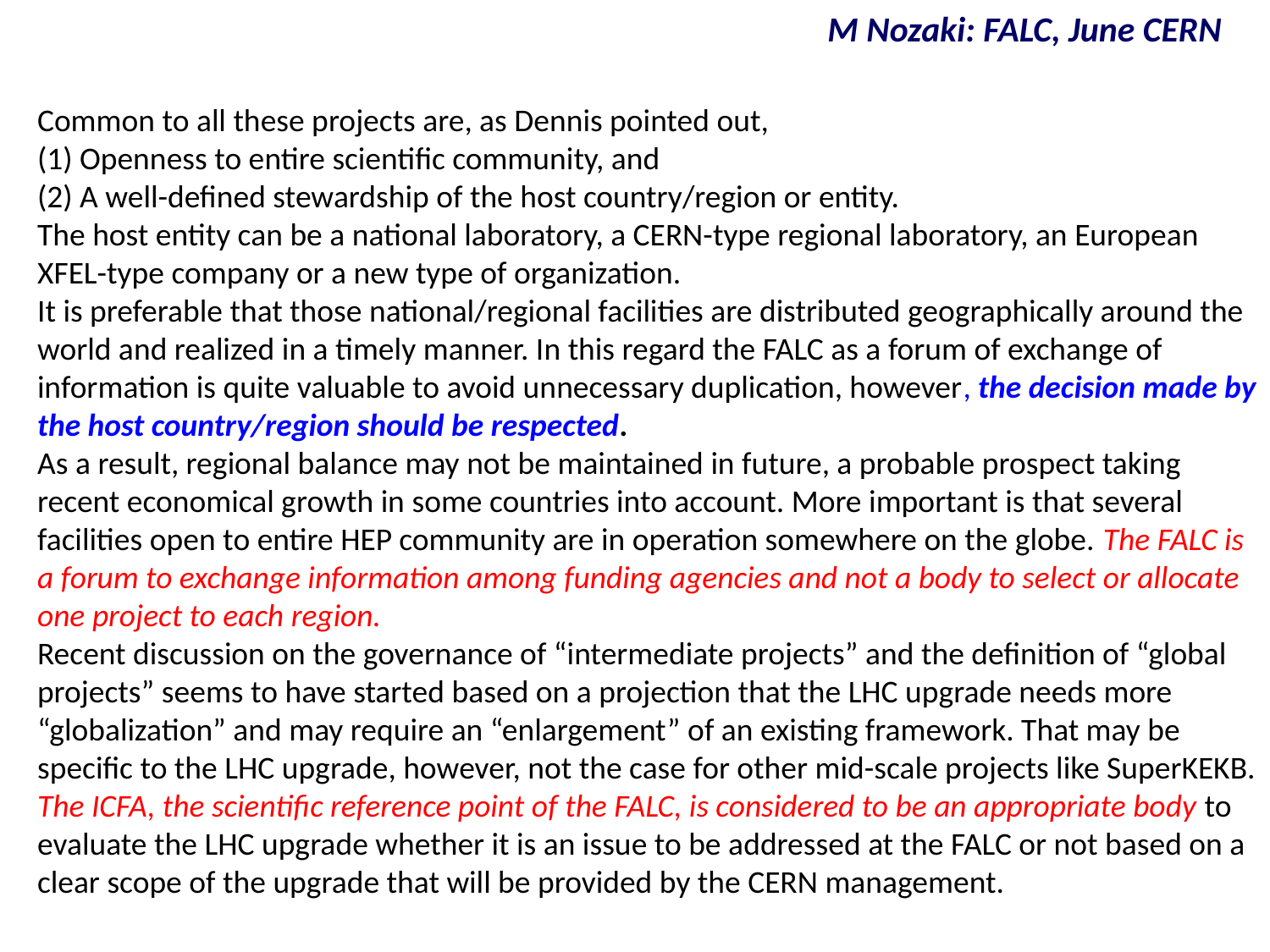

M Nozaki: FALC, June CERN
Common to all these projects are, as Dennis pointed out,
(1) Openness to entire scientific community, and
(2) A well-defined stewardship of the host country/region or entity.
The host entity can be a national laboratory, a CERN-type regional laboratory, an European XFEL-type company or a new type of organization.
It is preferable that those national/regional facilities are distributed geographically around the world and realized in a timely manner. In this regard the FALC as a forum of exchange of information is quite valuable to avoid unnecessary duplication, however, the decision made by the host country/region should be respected.
As a result, regional balance may not be maintained in future, a probable prospect taking recent economical growth in some countries into account. More important is that several facilities open to entire HEP community are in operation somewhere on the globe. The FALC is a forum to exchange information among funding agencies and not a body to select or allocate one project to each region.
Recent discussion on the governance of “intermediate projects” and the definition of “global projects” seems to have started based on a projection that the LHC upgrade needs more “globalization” and may require an “enlargement” of an existing framework. That may be specific to the LHC upgrade, however, not the case for other mid-scale projects like SuperKEKB.
The ICFA, the scientific reference point of the FALC, is considered to be an appropriate body to evaluate the LHC upgrade whether it is an issue to be addressed at the FALC or not based on a clear scope of the upgrade that will be provided by the CERN management.